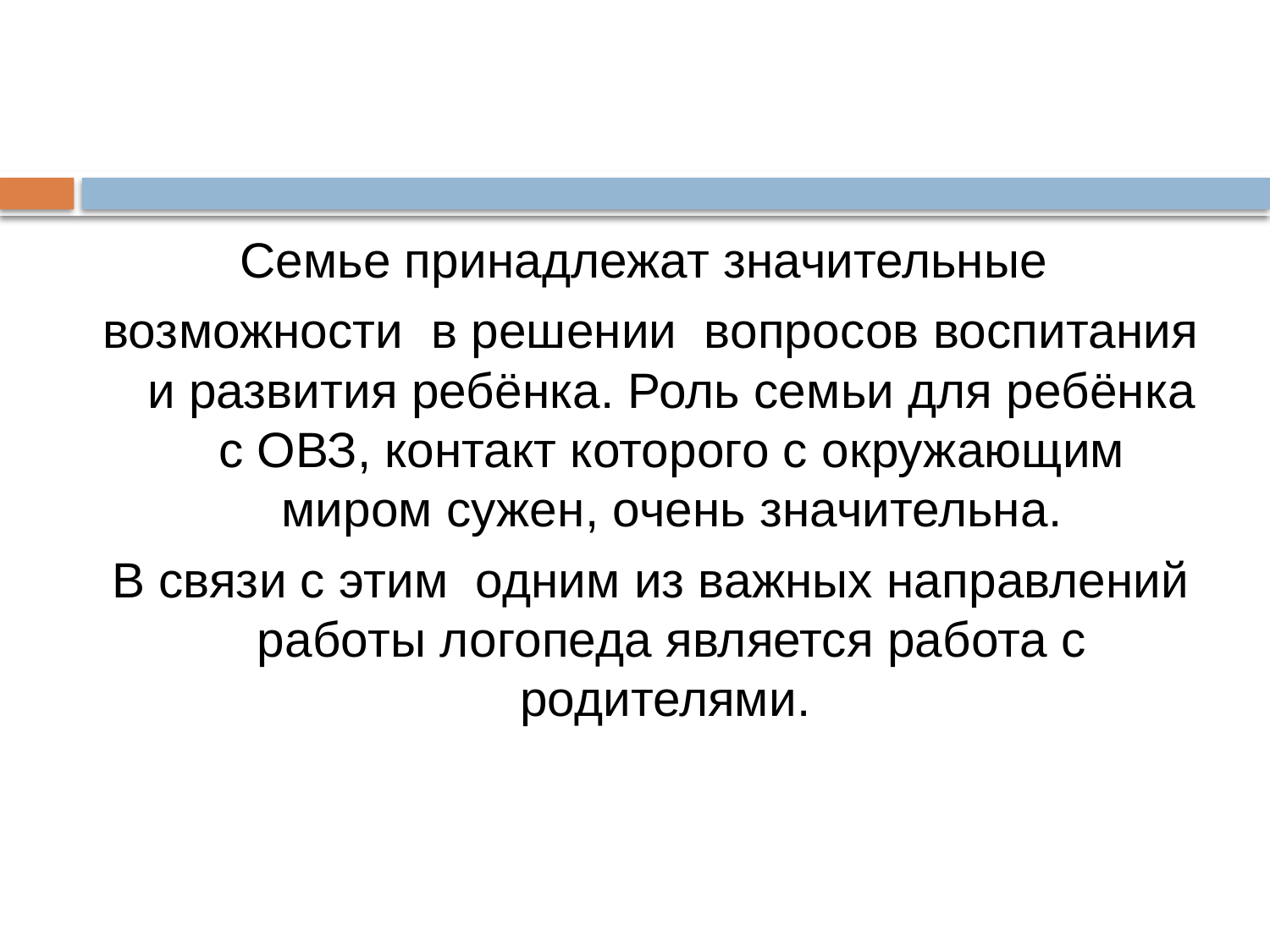

#
Семье принадлежат значительные
возможности  в решении  вопросов воспитания и развития ребёнка. Роль семьи для ребёнка с ОВЗ, контакт которого с окружающим миром сужен, очень значительна.
В связи с этим  одним из важных направлений работы логопеда является работа с родителями.